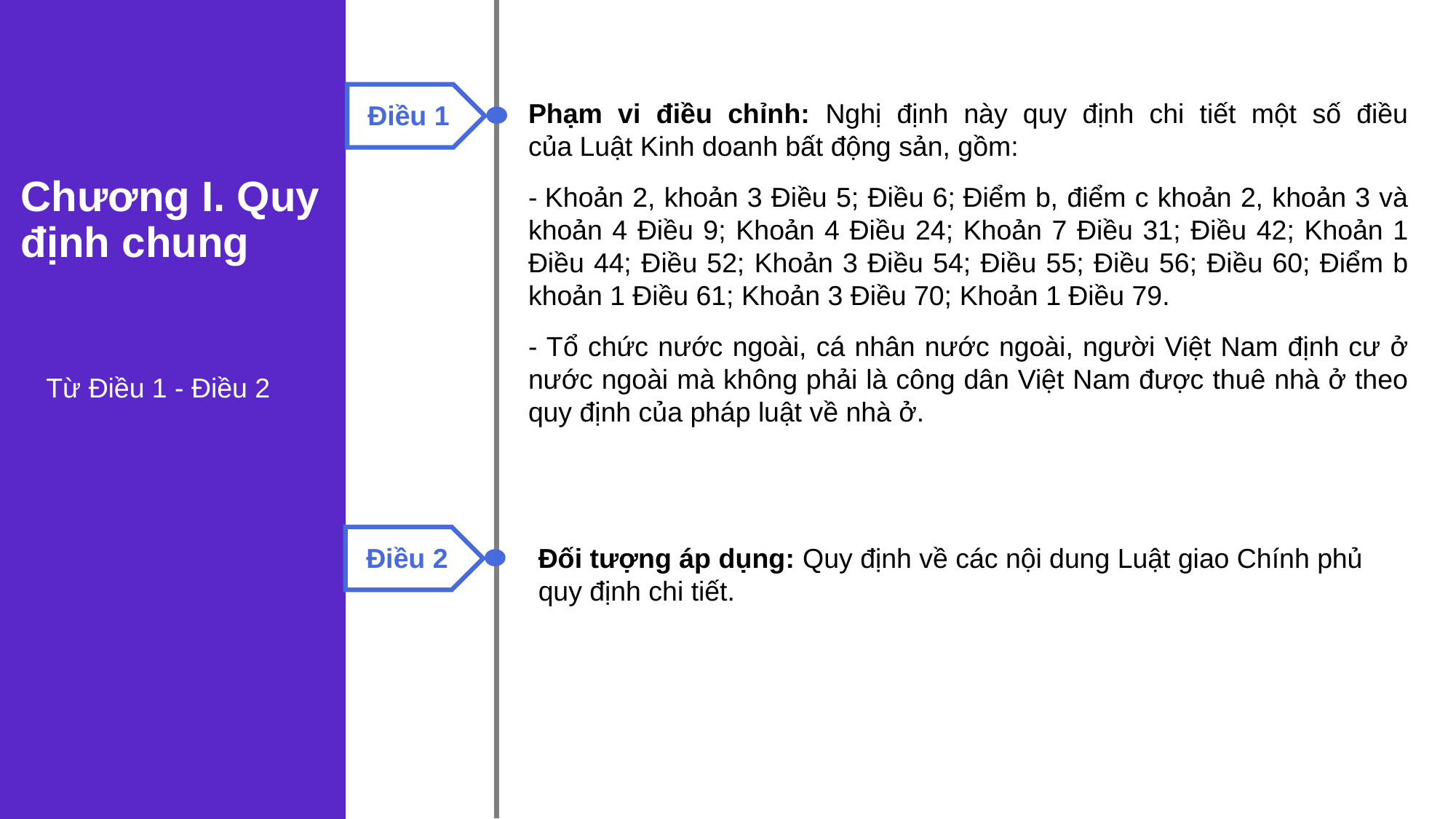

Điều 1

Phạm vi điều chỉnh: Nghị định này quy định chi tiết một số điều của Luật Kinh doanh bất động sản, gồm:
- Khoản 2, khoản 3 Điều 5; Điều 6; Điểm b, điểm c khoản 2, khoản 3 và khoản 4 Điều 9; Khoản 4 Điều 24; Khoản 7 Điều 31; Điều 42; Khoản 1 Điều 44; Điều 52; Khoản 3 Điều 54; Điều 55; Điều 56; Điều 60; Điểm b khoản 1 Điều 61; Khoản 3 Điều 70; Khoản 1 Điều 79.
- Tổ chức nước ngoài, cá nhân nước ngoài, người Việt Nam định cư ở nước ngoài mà không phải là công dân Việt Nam được thuê nhà ở theo quy định của pháp luật về nhà ở.

Chương I. Quy định chung
Từ Điều 1 - Điều 2

Điều 2

Đối tượng áp dụng: Quy định về các nội dung Luật giao Chính phủ quy định chi tiết.